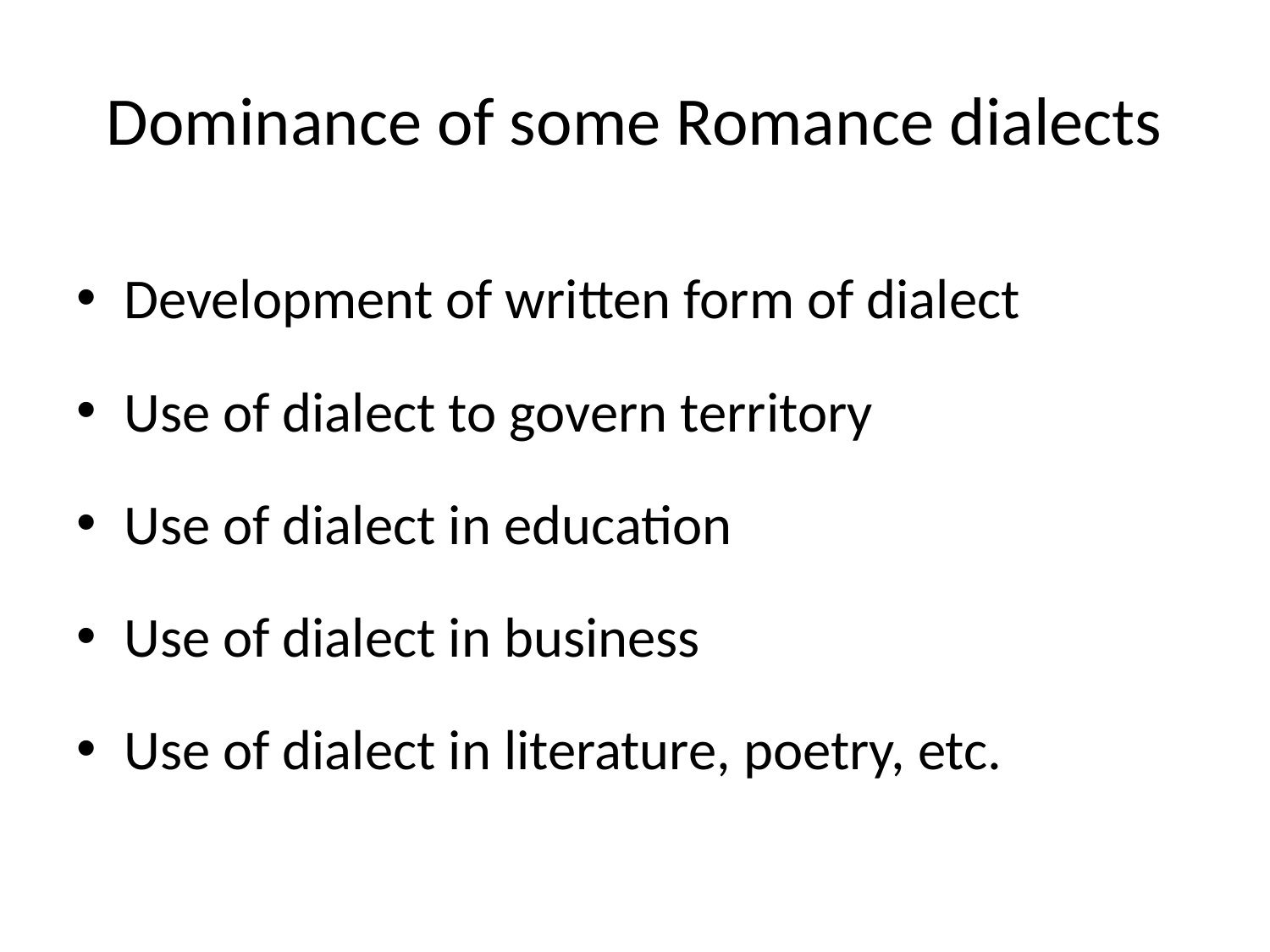

# Dominance of some Romance dialects
Development of written form of dialect
Use of dialect to govern territory
Use of dialect in education
Use of dialect in business
Use of dialect in literature, poetry, etc.